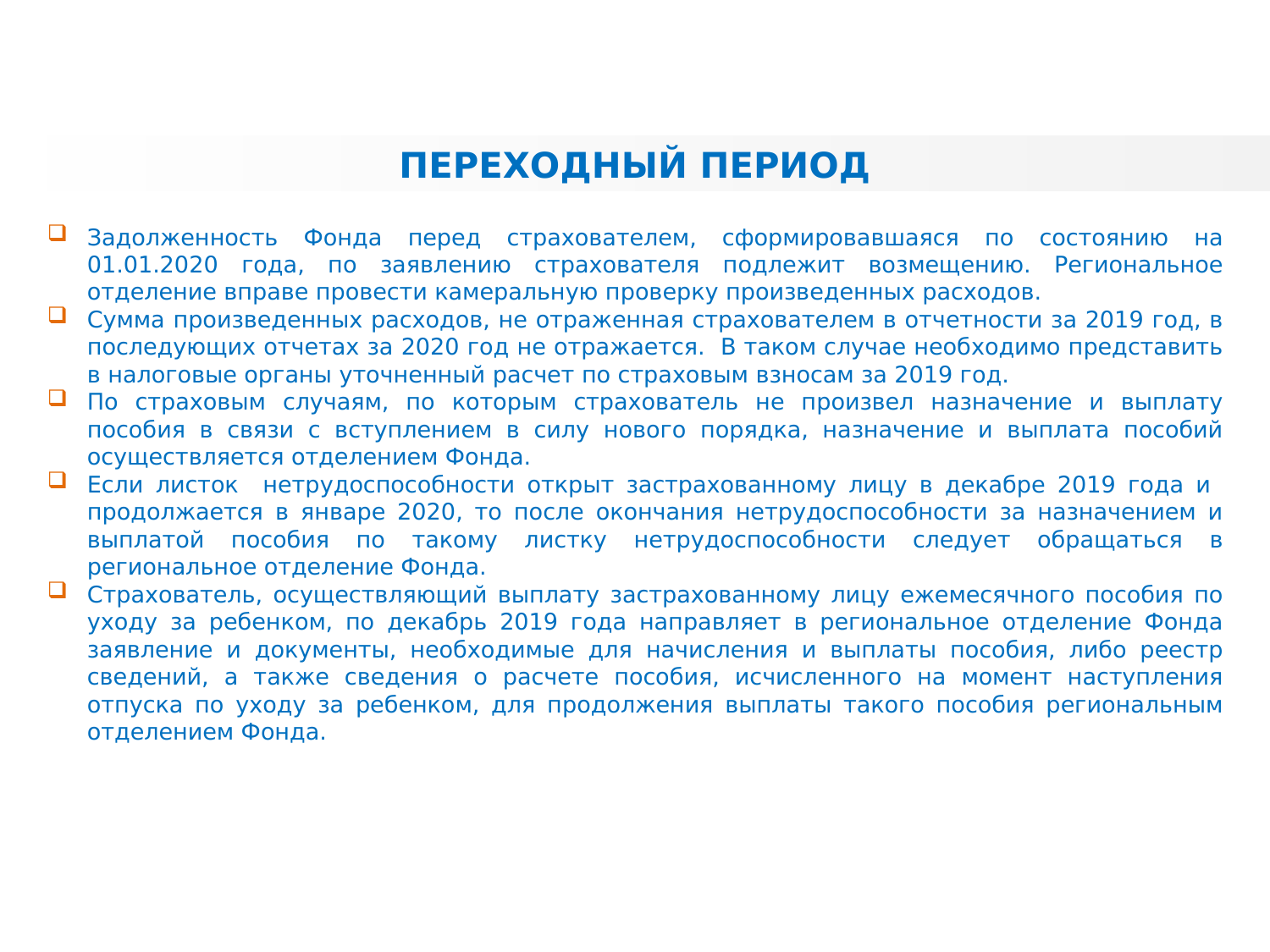

ПЕРЕХОДНЫЙ ПЕРИОД
Задолженность Фонда перед страхователем, сформировавшаяся по состоянию на 01.01.2020 года, по заявлению страхователя подлежит возмещению. Региональное отделение вправе провести камеральную проверку произведенных расходов.
Сумма произведенных расходов, не отраженная страхователем в отчетности за 2019 год, в последующих отчетах за 2020 год не отражается.  В таком случае необходимо представить в налоговые органы уточненный расчет по страховым взносам за 2019 год.
По страховым случаям, по которым страхователь не произвел назначение и выплату пособия в связи с вступлением в силу нового порядка, назначение и выплата пособий осуществляется отделением Фонда.
Если листок  нетрудоспособности открыт застрахованному лицу в декабре 2019 года и  продолжается в январе 2020, то после окончания нетрудоспособности за назначением и выплатой пособия по такому листку нетрудоспособности следует обращаться в региональное отделение Фонда.
Страхователь, осуществляющий выплату застрахованному лицу ежемесячного пособия по уходу за ребенком, по декабрь 2019 года направляет в региональное отделение Фонда заявление и документы, необходимые для начисления и выплаты пособия, либо реестр сведений, а также сведения о расчете пособия, исчисленного на момент наступления отпуска по уходу за ребенком, для продолжения выплаты такого пособия региональным отделением Фонда.